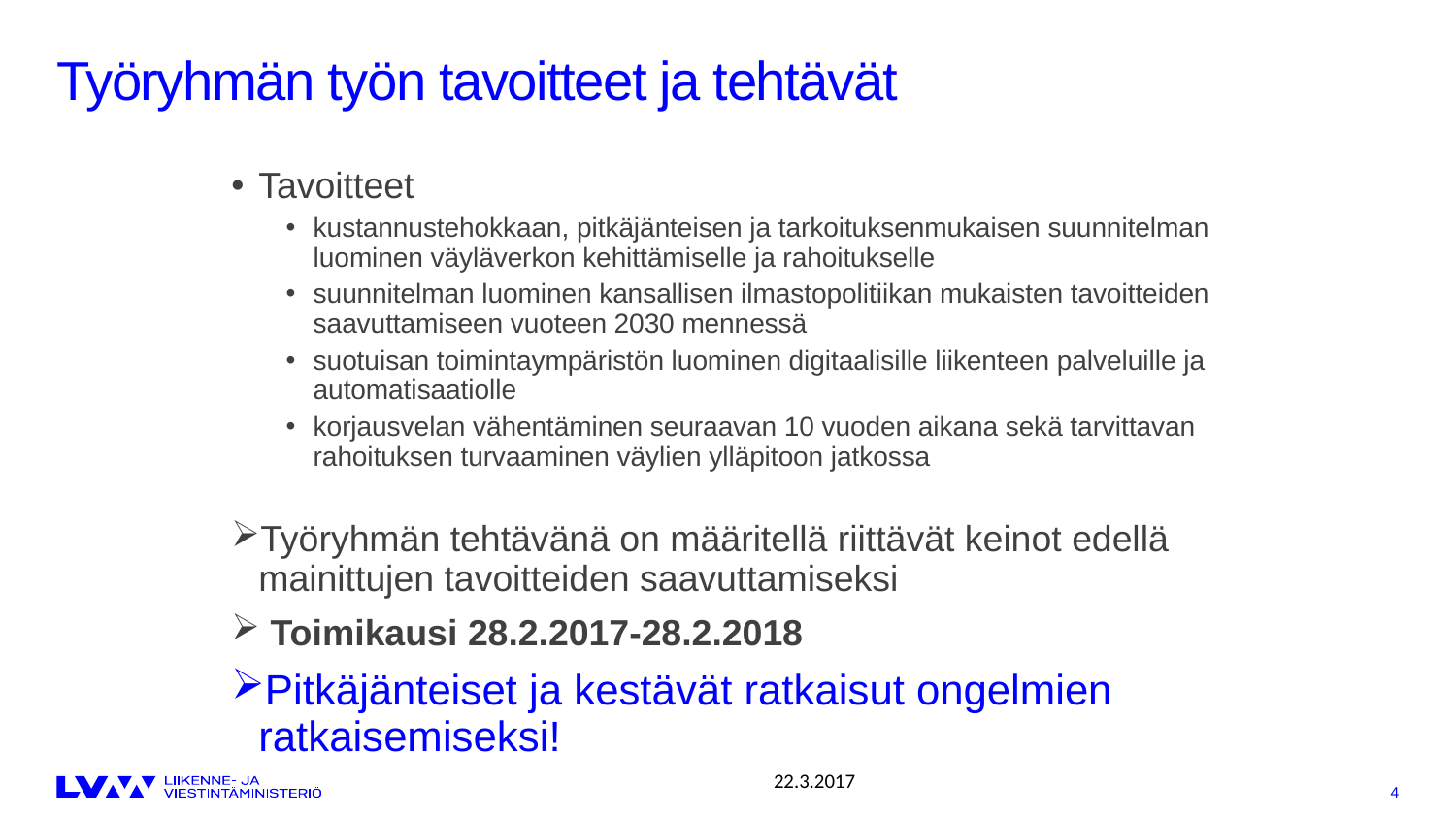

# Työryhmän työn tavoitteet ja tehtävät

Tavoitteet
kustannustehokkaan, pitkäjänteisen ja tarkoituksenmukaisen suunnitelman luominen väyläverkon kehittämiselle ja rahoitukselle
suunnitelman luominen kansallisen ilmastopolitiikan mukaisten tavoitteiden saavuttamiseen vuoteen 2030 mennessä
suotuisan toimintaympäristön luominen digitaalisille liikenteen palveluille ja automatisaatiolle
korjausvelan vähentäminen seuraavan 10 vuoden aikana sekä tarvittavan rahoituksen turvaaminen väylien ylläpitoon jatkossa

Työryhmän tehtävänä on määritellä riittävät keinot edellä mainittujen tavoitteiden saavuttamiseksi
 Toimikausi 28.2.2017-28.2.2018
Pitkäjänteiset ja kestävät ratkaisut ongelmien ratkaisemiseksi!
4
22.3.2017